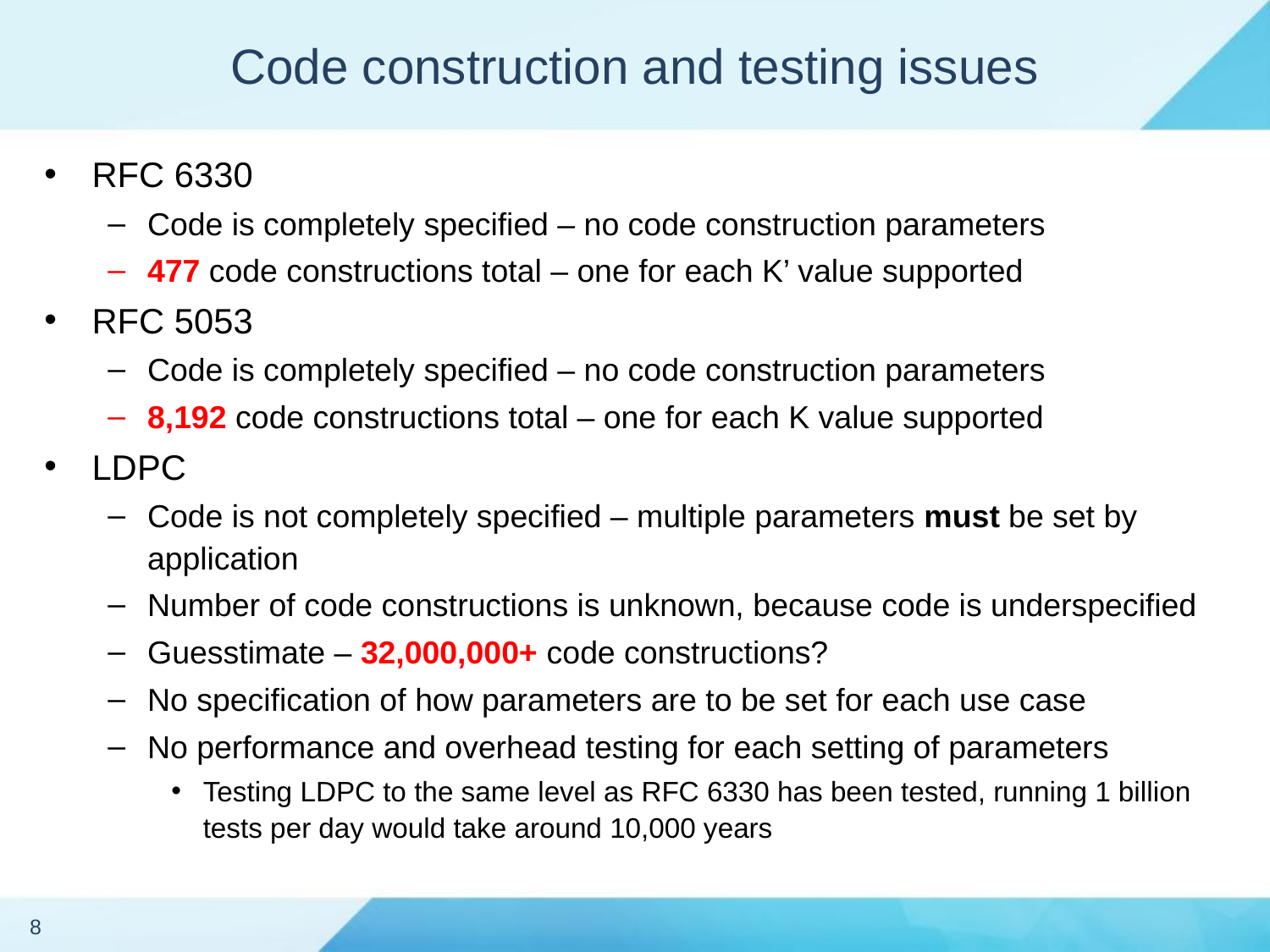

# Code construction and testing issues
RFC 6330
Code is completely specified – no code construction parameters
477 code constructions total – one for each K’ value supported
RFC 5053
Code is completely specified – no code construction parameters
8,192 code constructions total – one for each K value supported
LDPC
Code is not completely specified – multiple parameters must be set by application
Number of code constructions is unknown, because code is underspecified
Guesstimate – 32,000,000+ code constructions?
No specification of how parameters are to be set for each use case
No performance and overhead testing for each setting of parameters
Testing LDPC to the same level as RFC 6330 has been tested, running 1 billion tests per day would take around 10,000 years

8